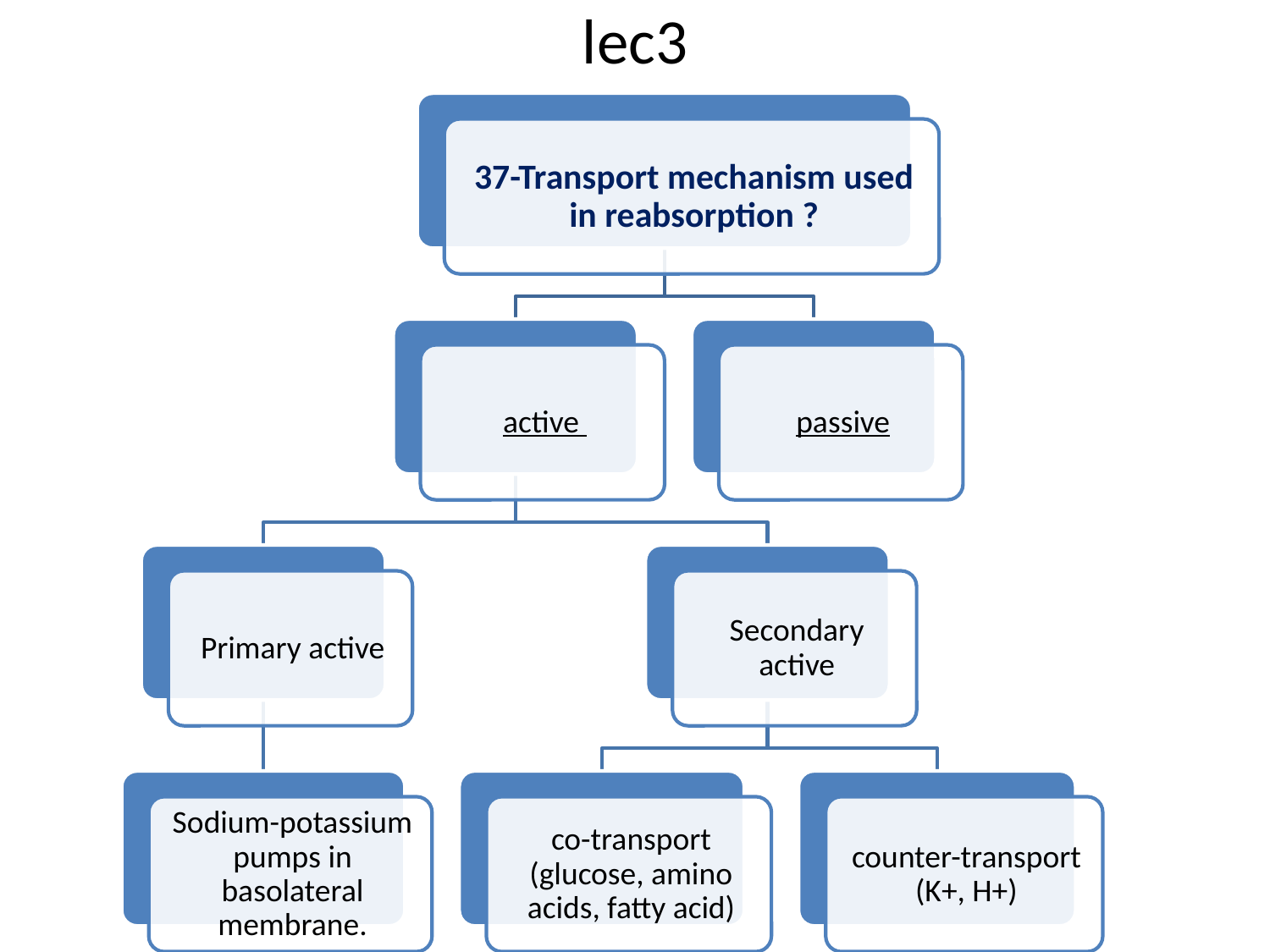

# lec3
37-Transport mechanism used in reabsorption ?
active
Primary active
Sodium-potassium pumps in basolateral membrane.
Secondary active
co-transport (glucose, amino acids, fatty acid)
counter-transport (K+, H+)
passive